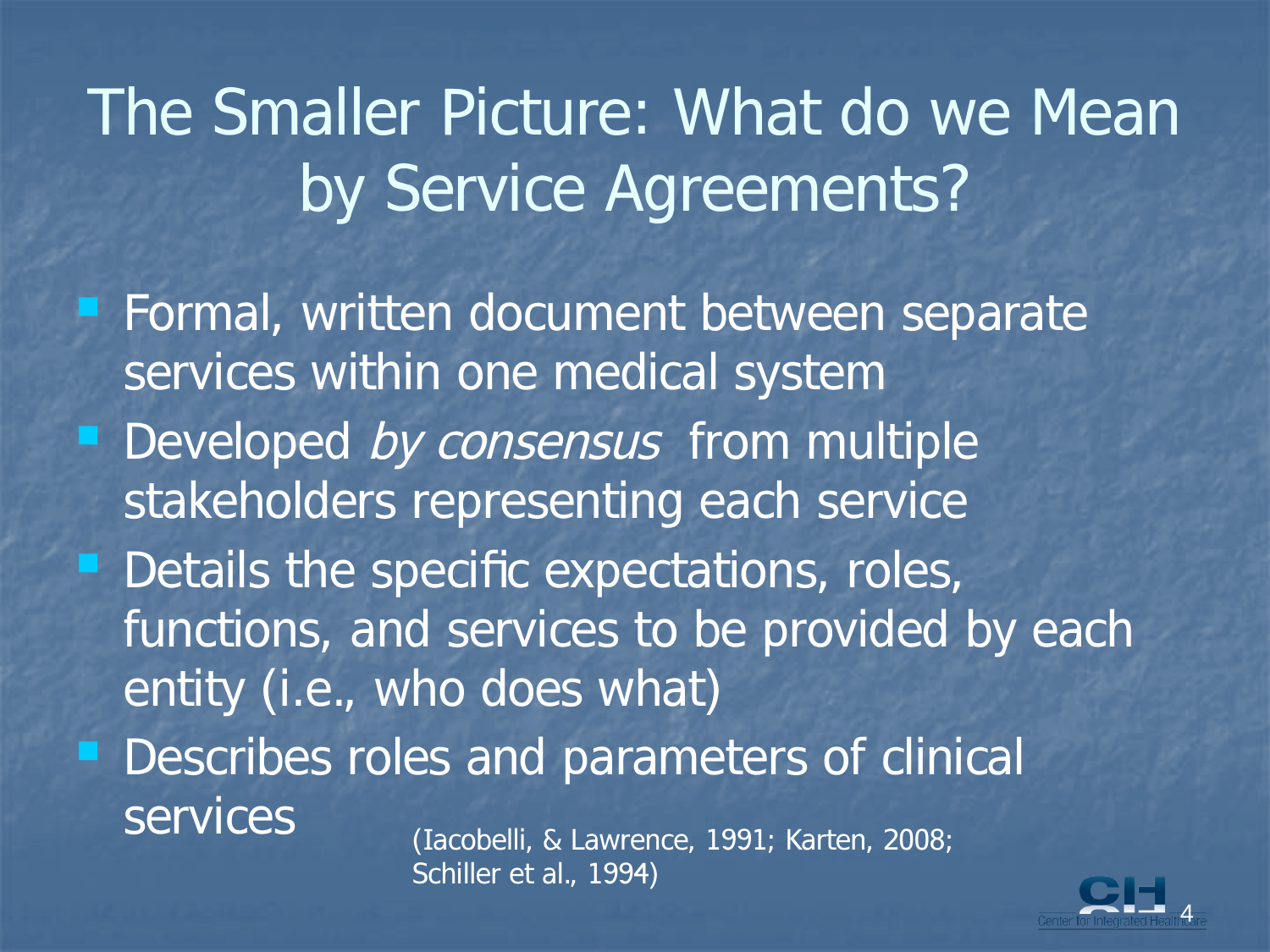

# The Smaller Picture: What do we Mean by Service Agreements?
Formal, written document between separate services within one medical system
Developed by consensus  from multiple stakeholders representing each service
Details the specific expectations, roles, functions, and services to be provided by each entity (i.e., who does what)
Describes roles and parameters of clinical services
(Iacobelli, & Lawrence, 1991; Karten, 2008; Schiller et al., 1994)
4